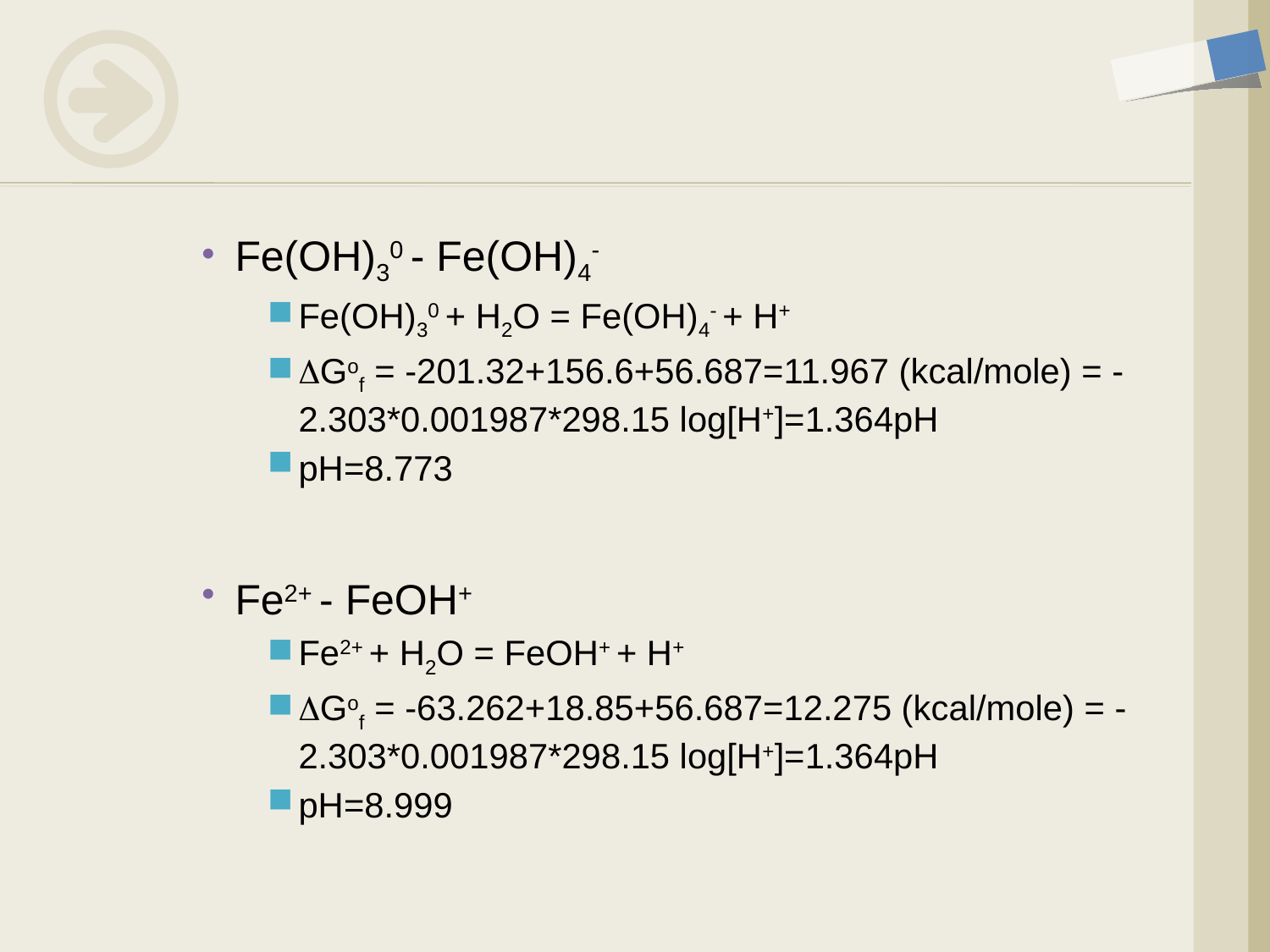

Fe(OH)30 - Fe(OH)4-
Fe(OH)30 + H2O = Fe(OH)4- + H+
ΔGof = -201.32+156.6+56.687=11.967 (kcal/mole) = -2.303*0.001987*298.15 log[H+]=1.364pH
pH=8.773

Fe2+ - FeOH+
Fe2+ + H2O = FeOH+ + H+
ΔGof = -63.262+18.85+56.687=12.275 (kcal/mole) = -2.303*0.001987*298.15 log[H+]=1.364pH
pH=8.999